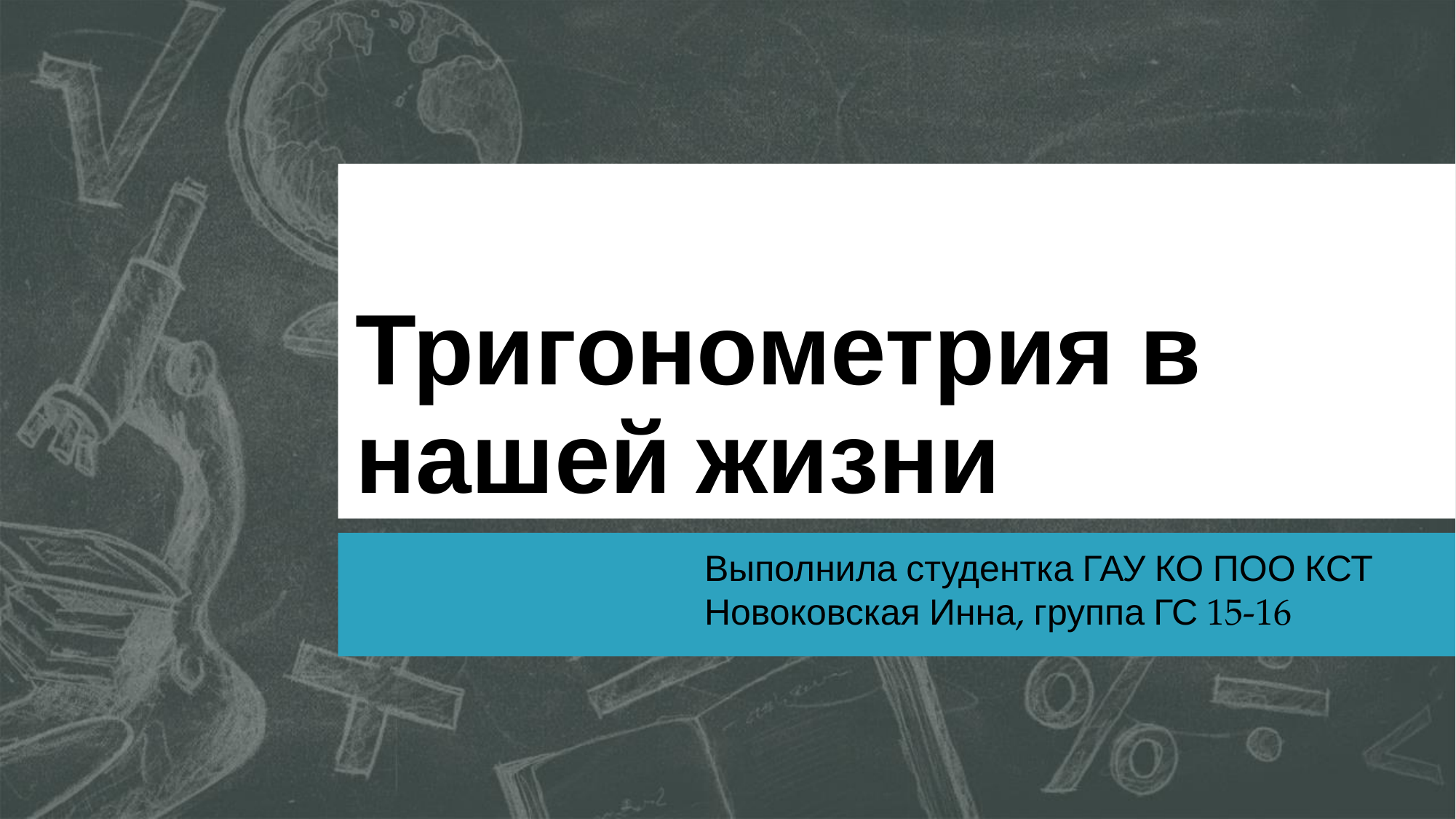

# Тригонометрия в нашей жизни
Выполнила студентка ГАУ КО ПОО КСТ
Новоковская Инна, группа ГС 15-16